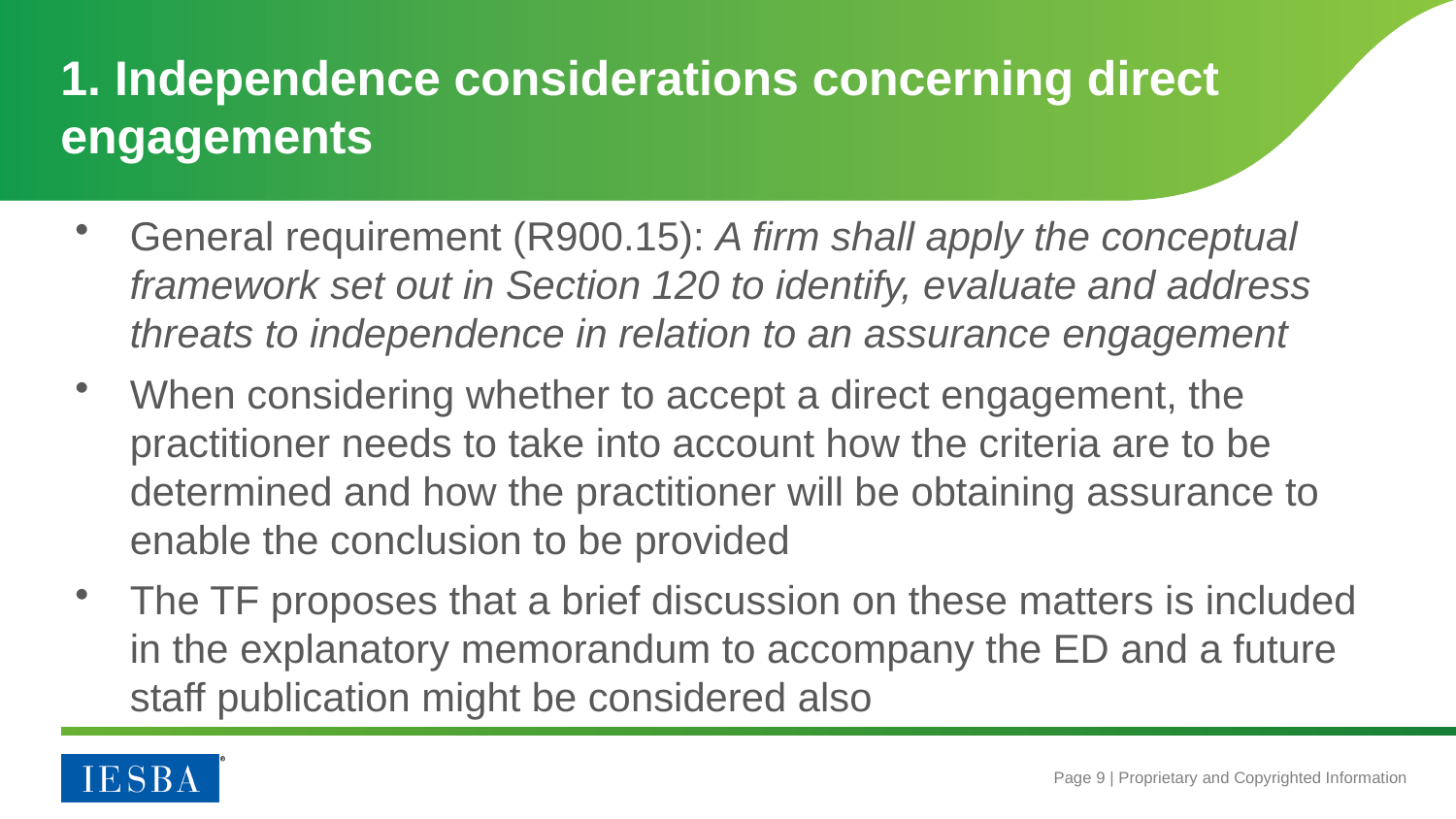

# 1. Independence considerations concerning direct engagements
General requirement (R900.15): A firm shall apply the conceptual framework set out in Section 120 to identify, evaluate and address threats to independence in relation to an assurance engagement
When considering whether to accept a direct engagement, the practitioner needs to take into account how the criteria are to be determined and how the practitioner will be obtaining assurance to enable the conclusion to be provided
The TF proposes that a brief discussion on these matters is included in the explanatory memorandum to accompany the ED and a future staff publication might be considered also